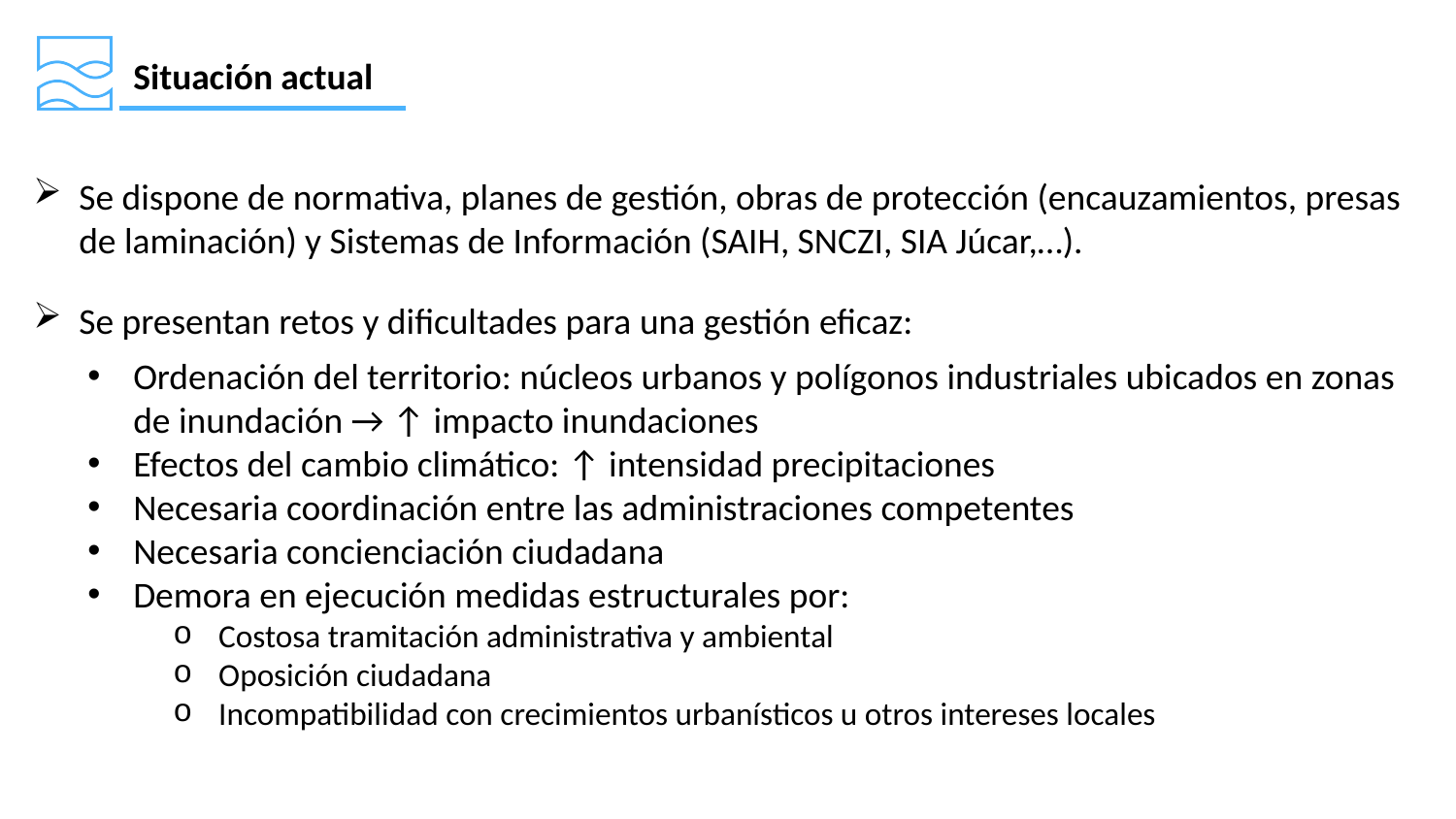

Situación actual
Se dispone de normativa, planes de gestión, obras de protección (encauzamientos, presas de laminación) y Sistemas de Información (SAIH, SNCZI, SIA Júcar,…).
Se presentan retos y dificultades para una gestión eficaz:
Ordenación del territorio: núcleos urbanos y polígonos industriales ubicados en zonas de inundación → ↑ impacto inundaciones
Efectos del cambio climático: ↑ intensidad precipitaciones
Necesaria coordinación entre las administraciones competentes
Necesaria concienciación ciudadana
Demora en ejecución medidas estructurales por:
Costosa tramitación administrativa y ambiental
Oposición ciudadana
Incompatibilidad con crecimientos urbanísticos u otros intereses locales